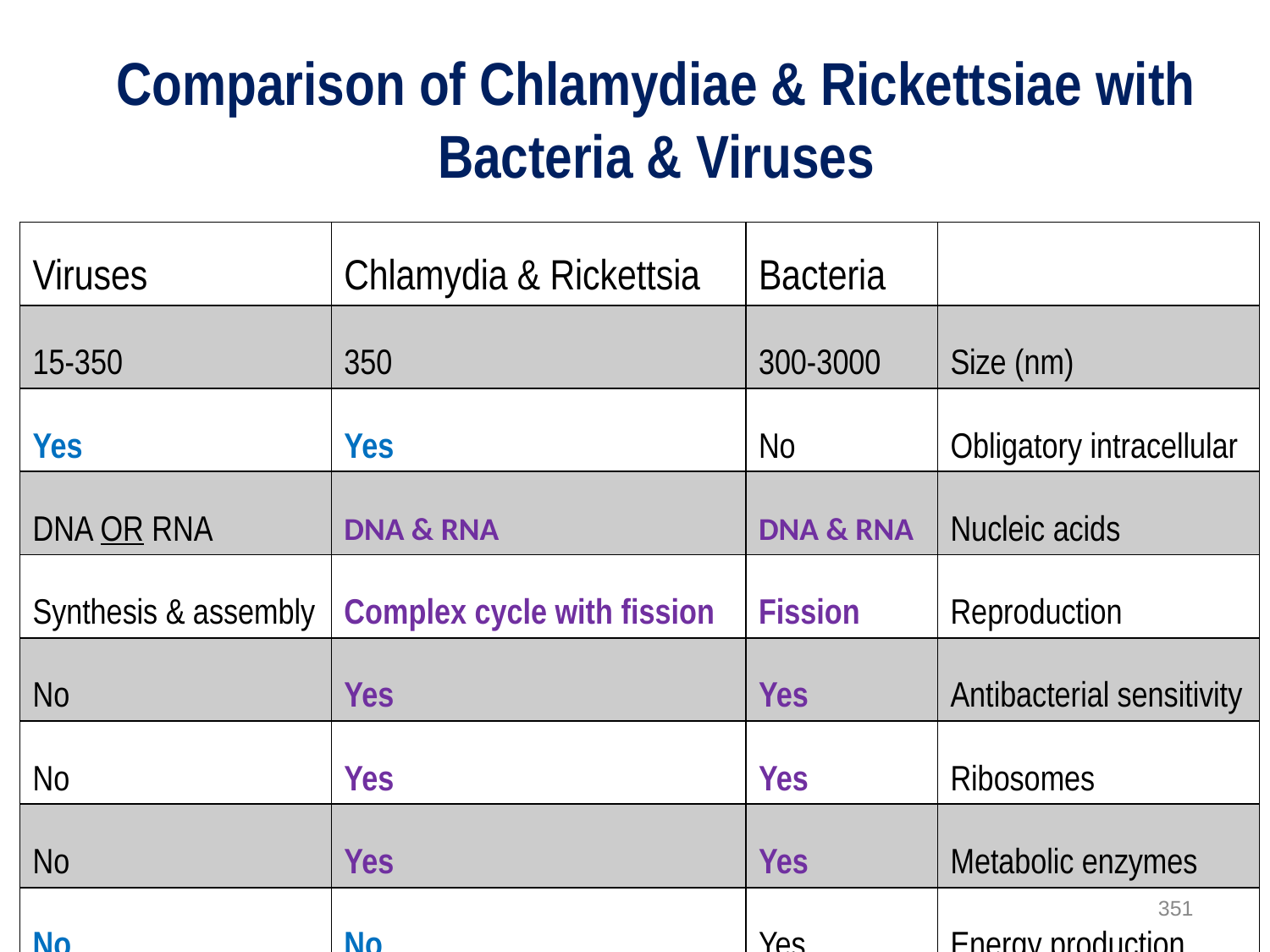

# Comparison of Chlamydiae & Rickettsiae with Bacteria & Viruses
| Viruses | Chlamydia & Rickettsia | Bacteria |  |
| --- | --- | --- | --- |
| 15-350 | 350 | 300-3000 | Size (nm) |
| Yes | Yes | No | Obligatory intracellular |
| DNA OR RNA | DNA & RNA | DNA & RNA | Nucleic acids |
| Synthesis & assembly | Complex cycle with fission | Fission | Reproduction |
| No | Yes | Yes | Antibacterial sensitivity |
| No | Yes | Yes | Ribosomes |
| No | Yes | Yes | Metabolic enzymes |
| No | No | Yes | Energy production |

351